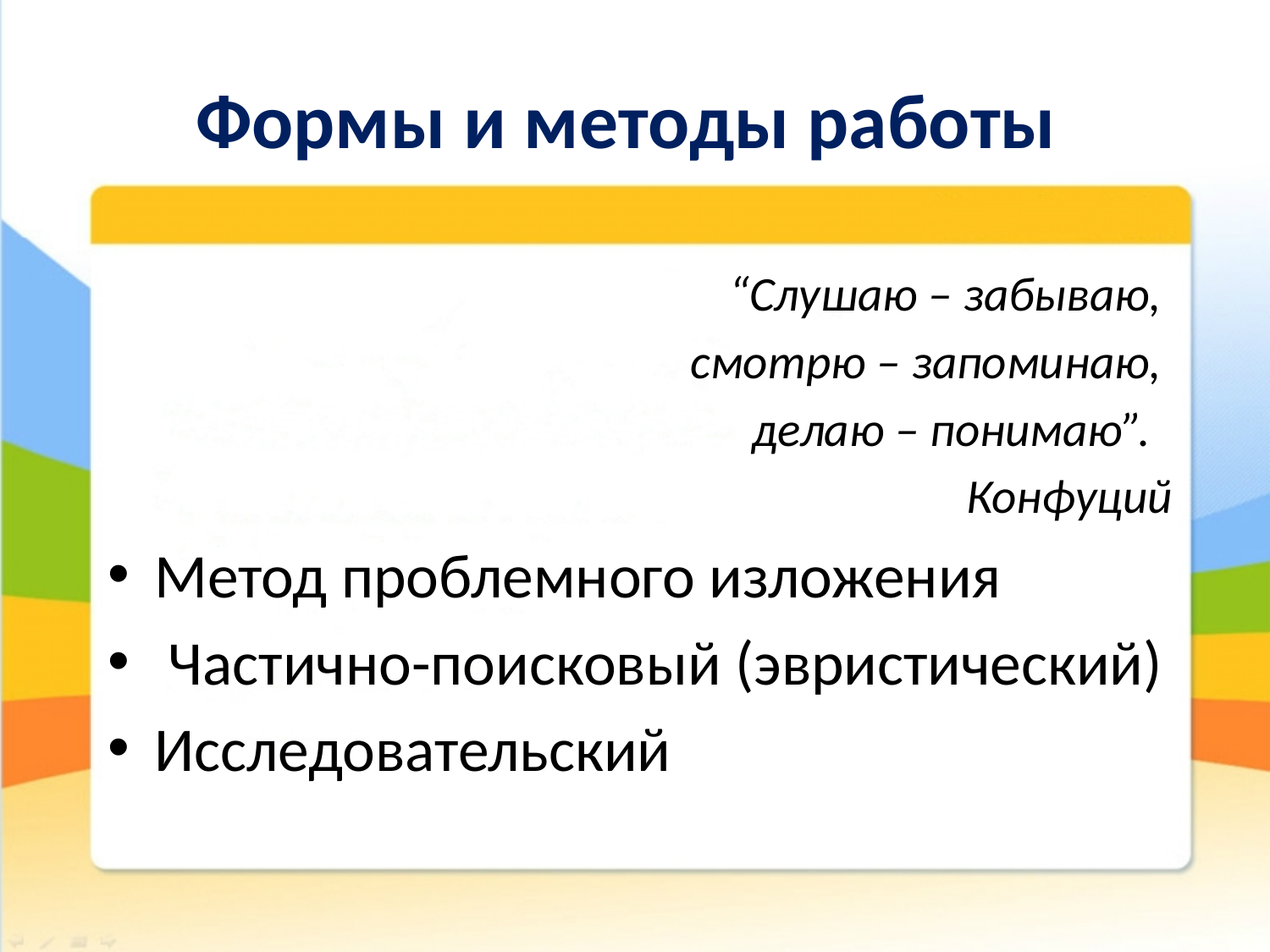

# Формы и методы работы
“Слушаю – забываю,
смотрю – запоминаю,
делаю – понимаю”.
Конфуций
Метод проблемного изложения
 Частично-поисковый (эвристический)
Исследовательский